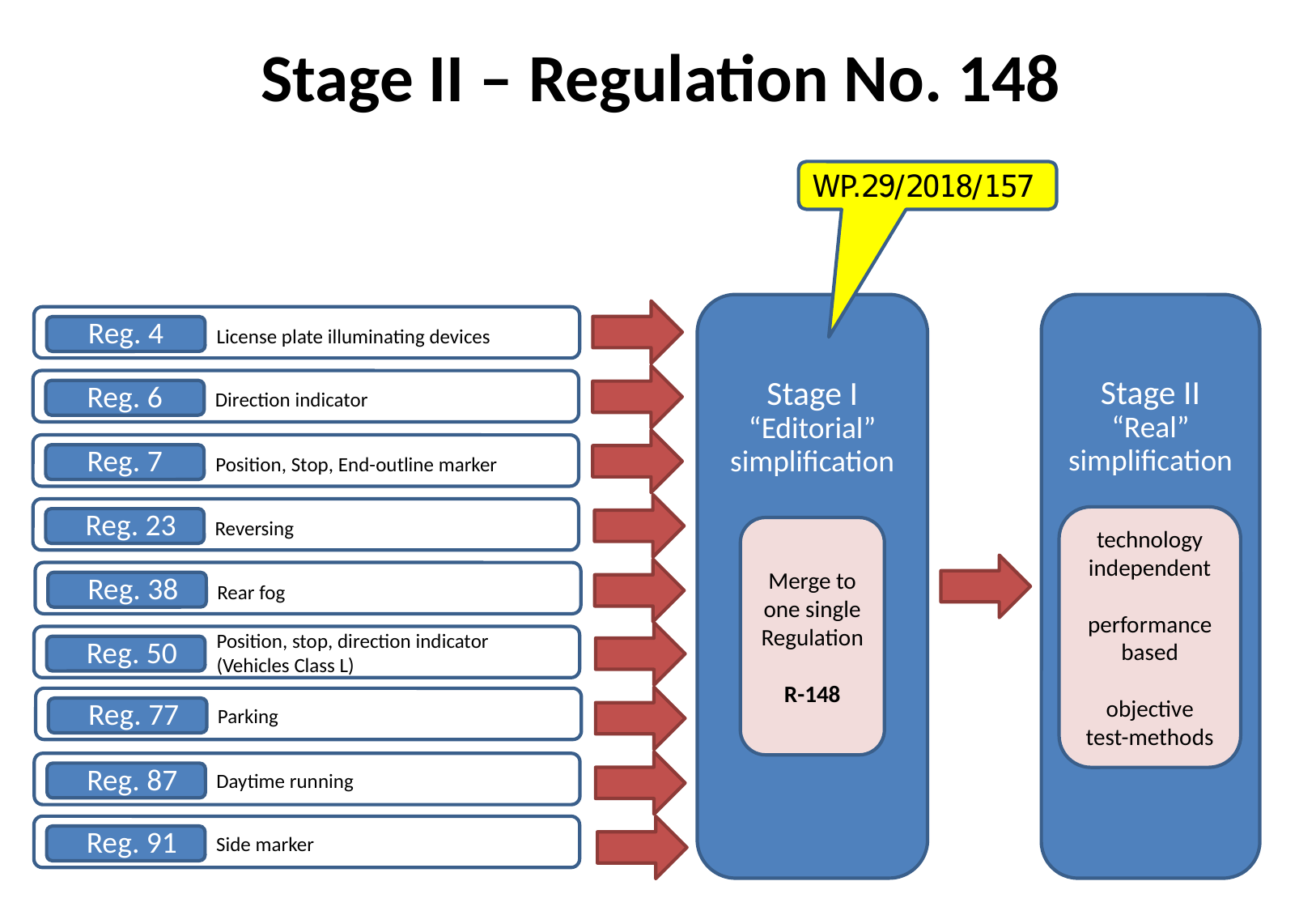

# Stage II – Regulation No. 148
WP.29/2018/157

Stage I
“Editorial” simplification

Stage II
“Real” simplification

Reg. 4
License plate illuminating devices

Reg. 6
Direction indicator

Reg. 7
Position, Stop, End-outline marker

Reg. 23
Reversing
technology
independent

performance based

objective
test-methods
Merge to one single Regulation

R-148

Reg. 38
Rear fog
Position, stop, direction indicator
(Vehicles Class L)

Reg. 50

Parking
Reg. 77

Daytime running
Reg. 87

Side marker
Reg. 91